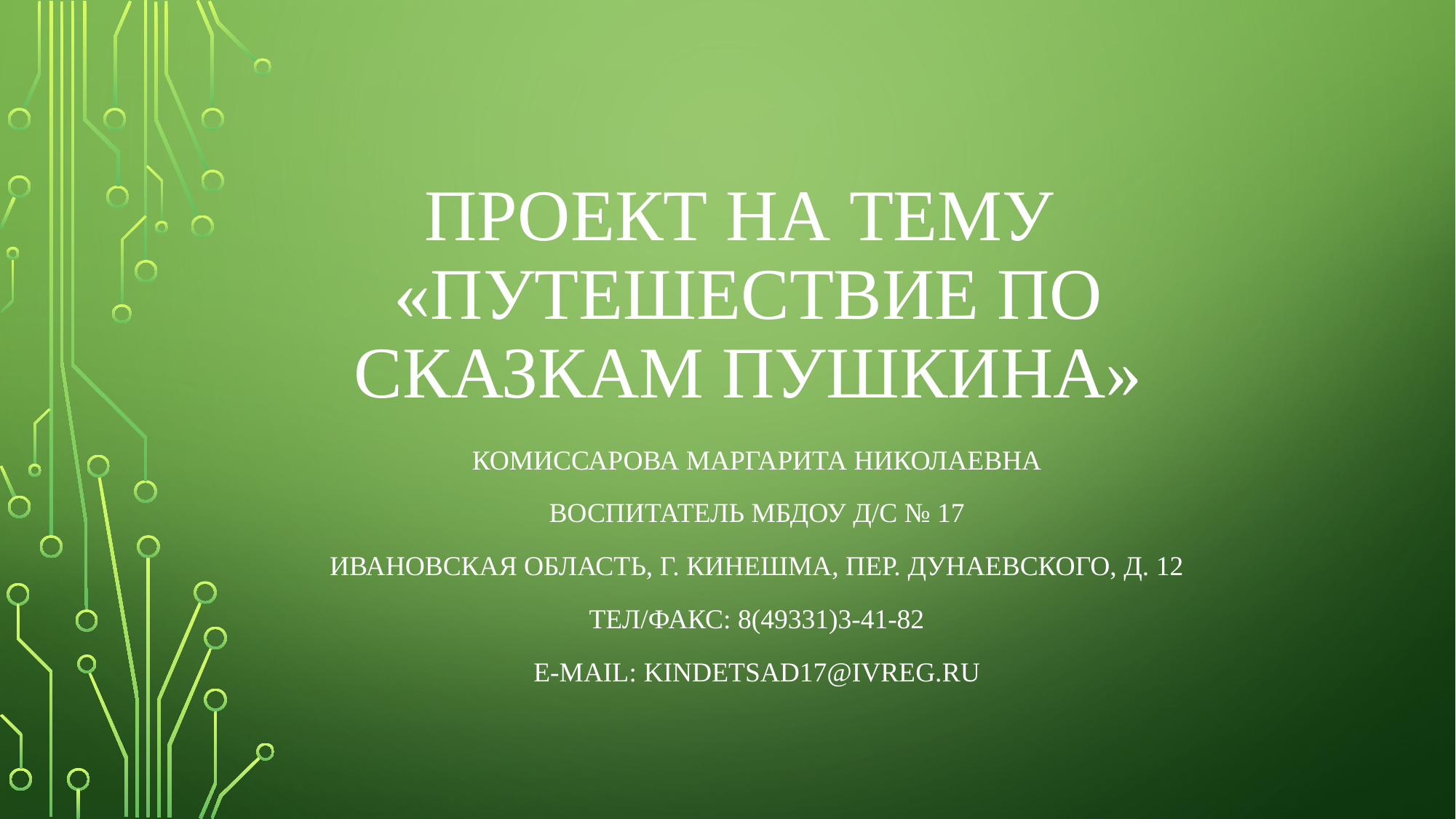

# Проект на тему «путешествие по сказкам Пушкина»
Комиссарова маргарита Николаевна
Воспитатель МБДОУ д/с № 17
Ивановская область, г. Кинешма, пер. Дунаевского, д. 12
Тел/факс: 8(49331)3-41-82
E-mail: kindetsad17@ivreg.ru